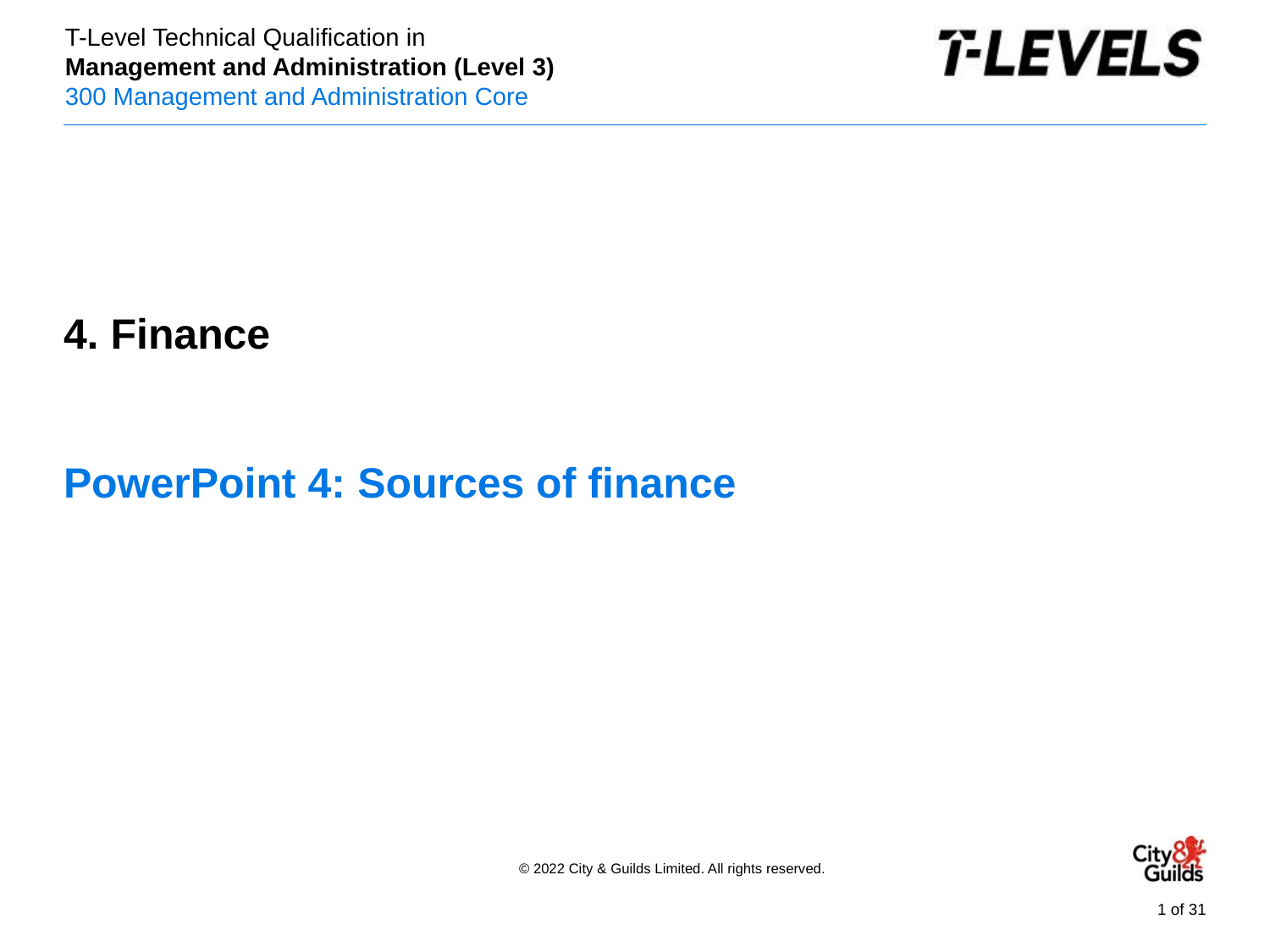

PowerPoint presentation
4. Finance
# PowerPoint 4: Sources of finance